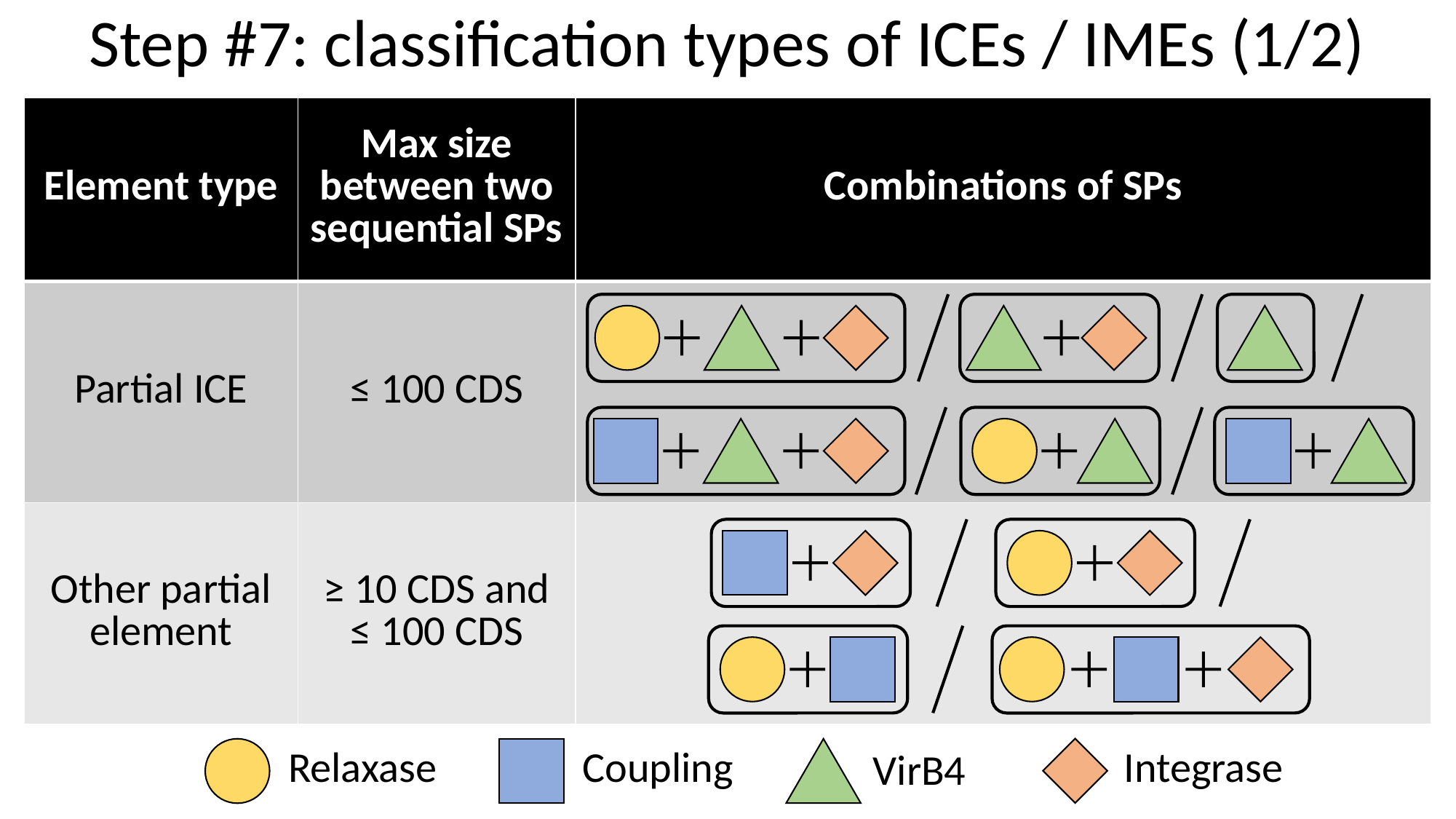

# Step #7: classification types of ICEs / IMEs (1/2)
| Element type | Max size between two sequential SPs | Combinations of SPs |
| --- | --- | --- |
| Partial ICE | ≤ 100 CDS |  |
| Other partial element | ≥ 10 CDS and ≤ 100 CDS |  |

Relaxase
Coupling
Integrase
VirB4